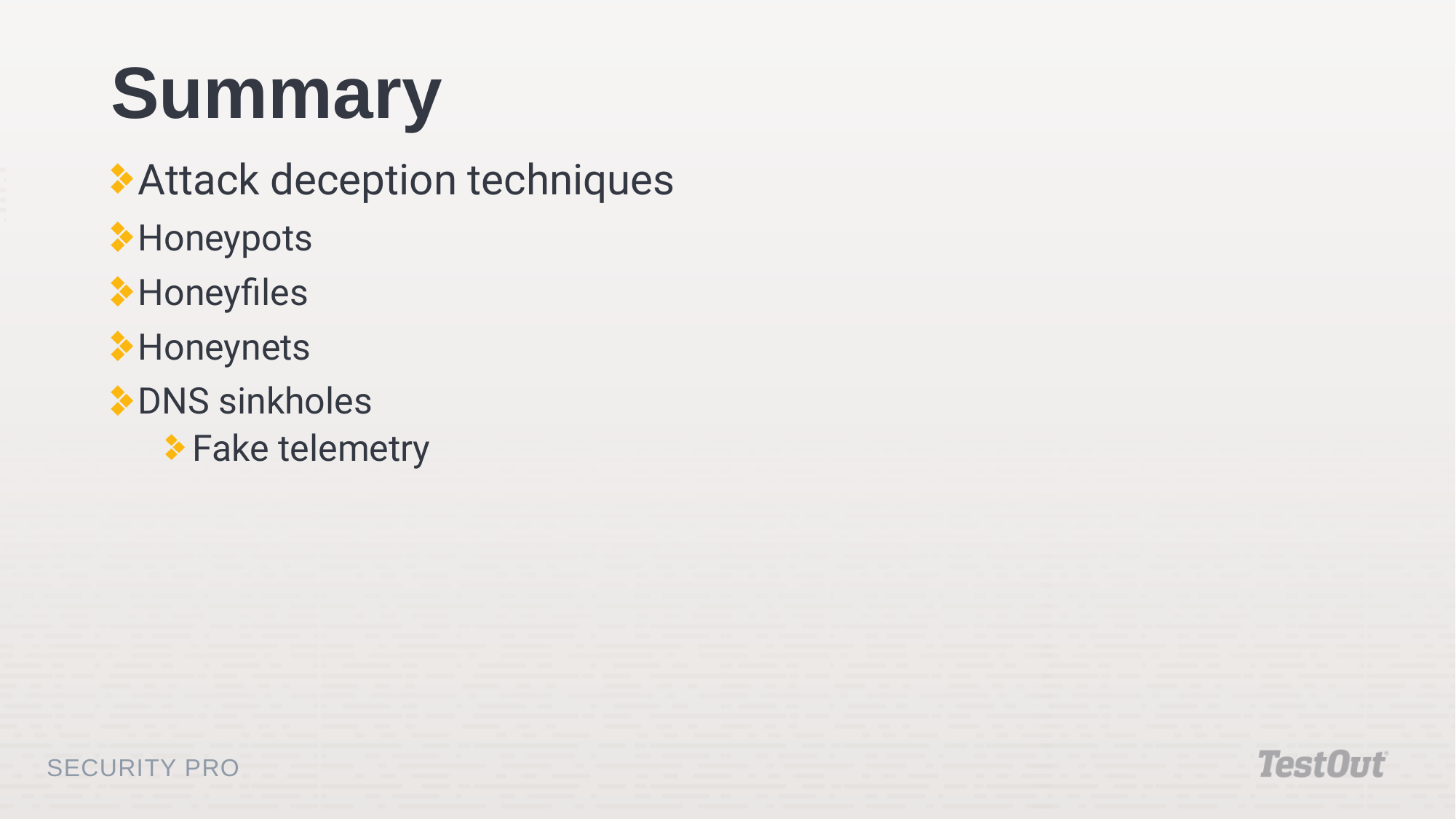

# Summary
Attack deception techniques
Honeypots
Honeyfiles
Honeynets
DNS sinkholes
Fake telemetry
Security Pro